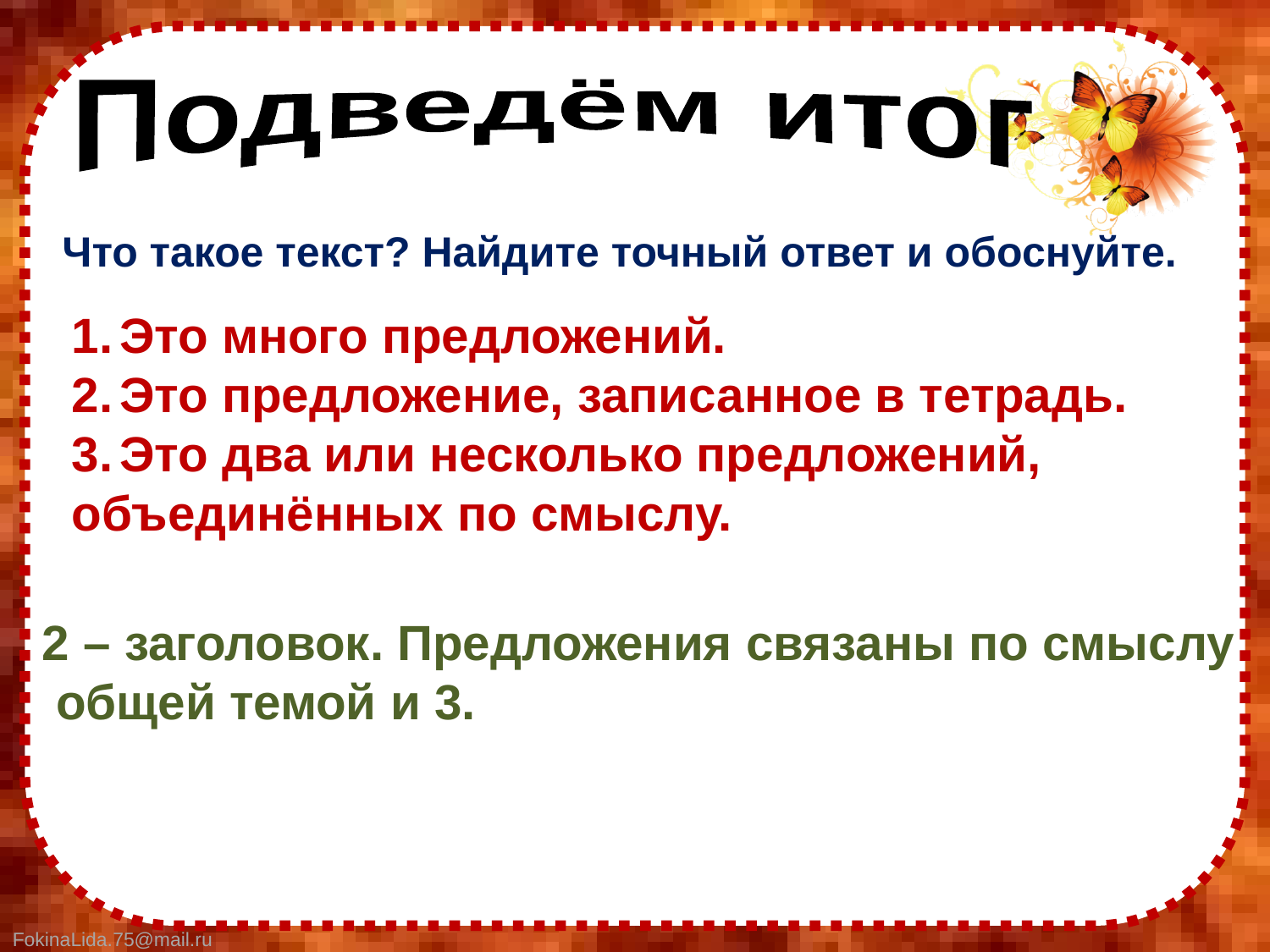

Подведём итог
Что такое текст? Найдите точный ответ и обоснуйте.
Это много предложений.
Это предложение, записанное в тетрадь.
Это два или несколько предложений,
объединённых по смыслу.
2 – заголовок. Предложения связаны по смыслу
 общей темой и 3.